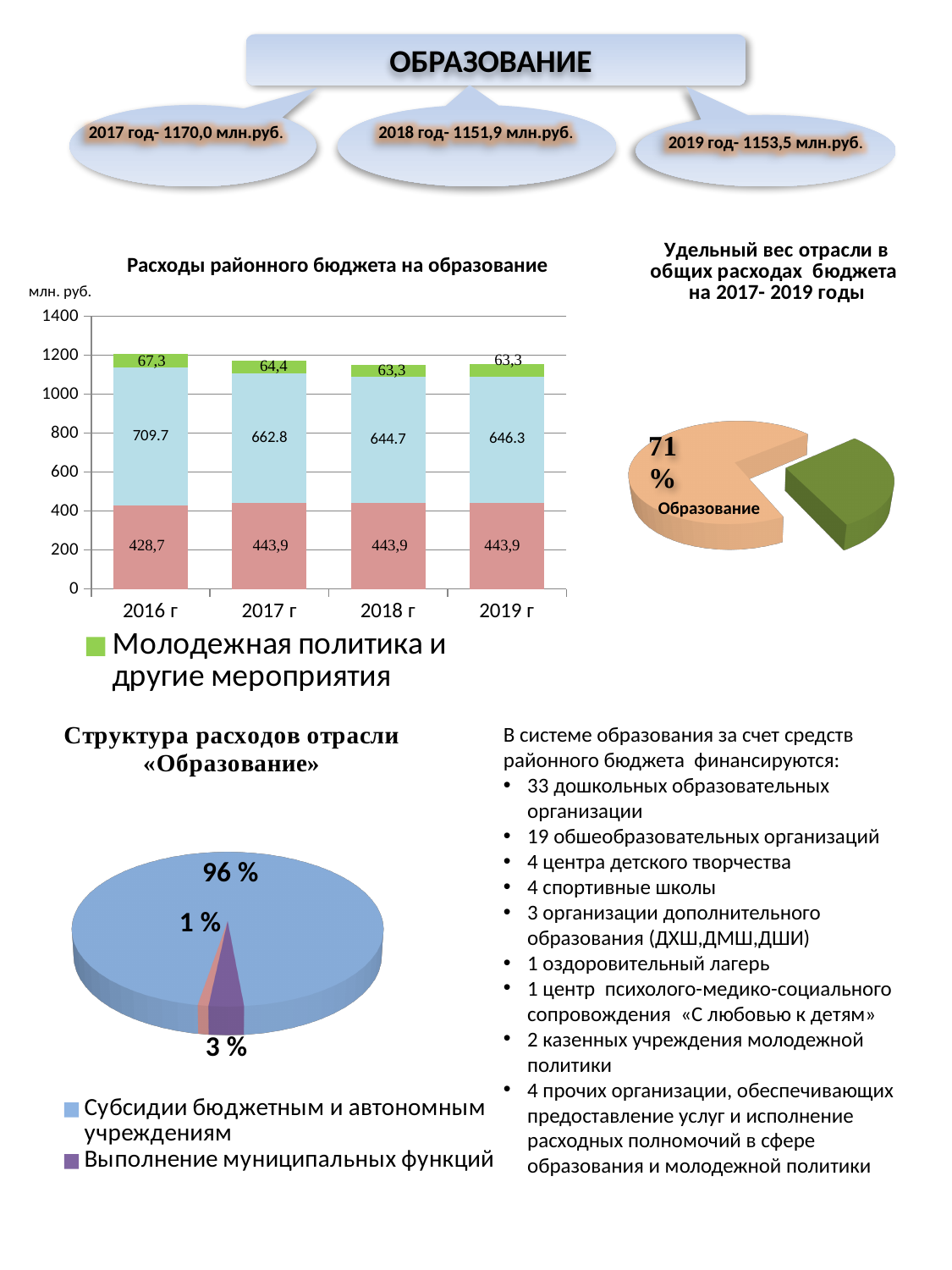

ОБРАЗОВАНИЕ

2017 год- 1170,0 млн.руб.
2018 год- 1151,9 млн.руб.

2019 год- 1153,5 млн.руб.

[unsupported chart]

Расходы районного бюджета на образование
млн. руб.

### Chart

| Category | Дошкольное образование  | Общее образование | Молодежная политика и другие мероприятия  |
|---|---|---|---|
| 2016 г | 428.7 | 709.7 | 67.3 |
| 2017 г | 443.9 | 662.8 | 64.4 |
| 2018 г | 443.9 | 644.7 | 63.3 |
| 2019 г | 443.9 | 646.3 | 63.3 |
Образование

[unsupported chart]

В системе образования за счет средств районного бюджета  финансируются:
33 дошкольных образовательных организации
19 обшеобразовательных организаций
4 центра детского творчества
4 спортивные школы
3 организации дополнительного образования (ДХШ,ДМШ,ДШИ)
1 оздоровительный лагерь
1 центр  психолого-медико-социального сопровождения  «С любовью к детям»
2 казенных учреждения молодежной политики
4 прочих организации, обеспечивающих предоставление услуг и исполнение расходных полномочий в сфере образования и молодежной политики